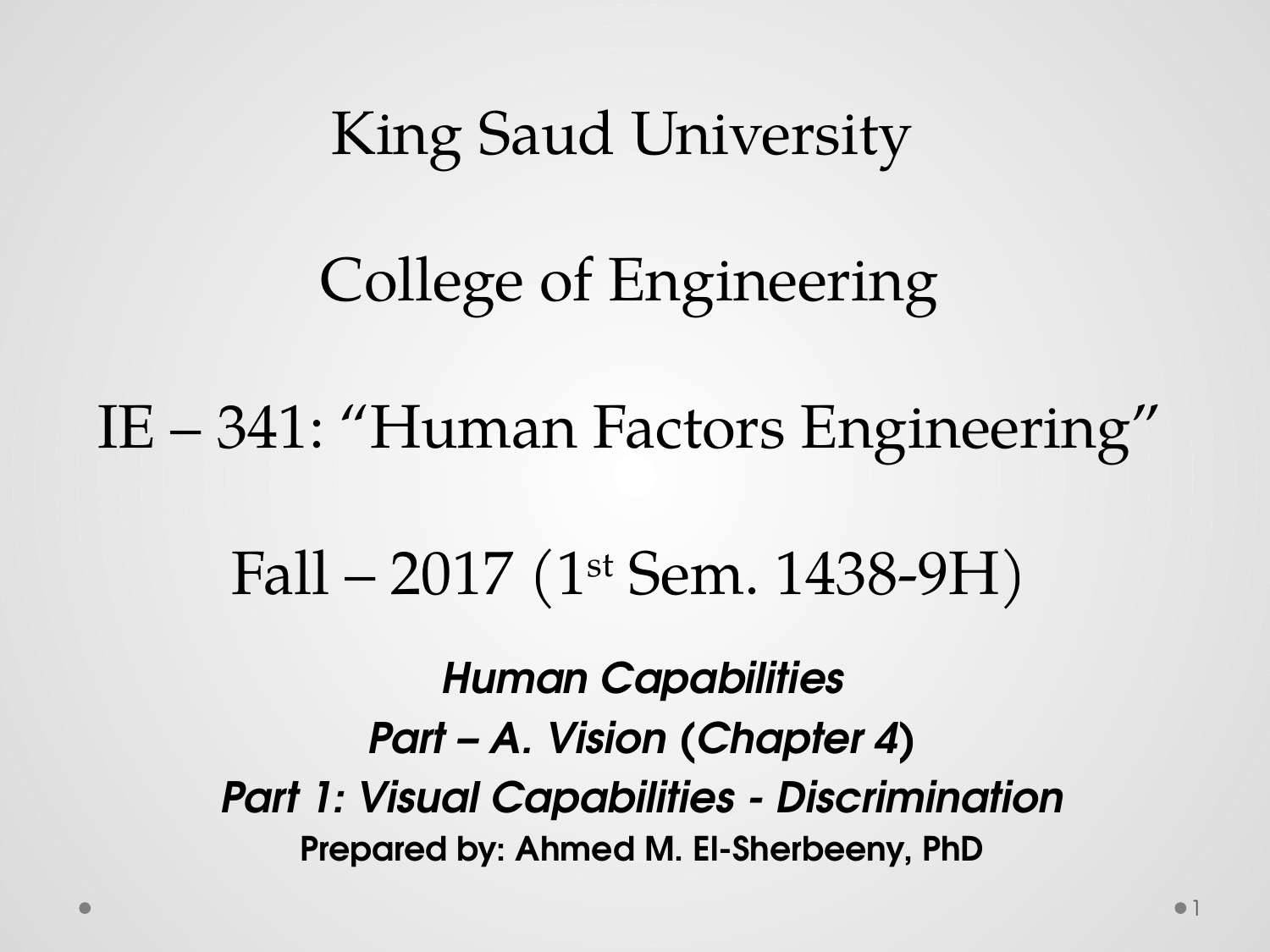

# King Saud University College of Engineering IE – 341: “Human Factors Engineering” Fall – 2017 (1st Sem. 1438-9H)
Human Capabilities
Part – A. Vision (Chapter 4)
Part 1: Visual Capabilities - Discrimination
Prepared by: Ahmed M. El-Sherbeeny, PhD

1